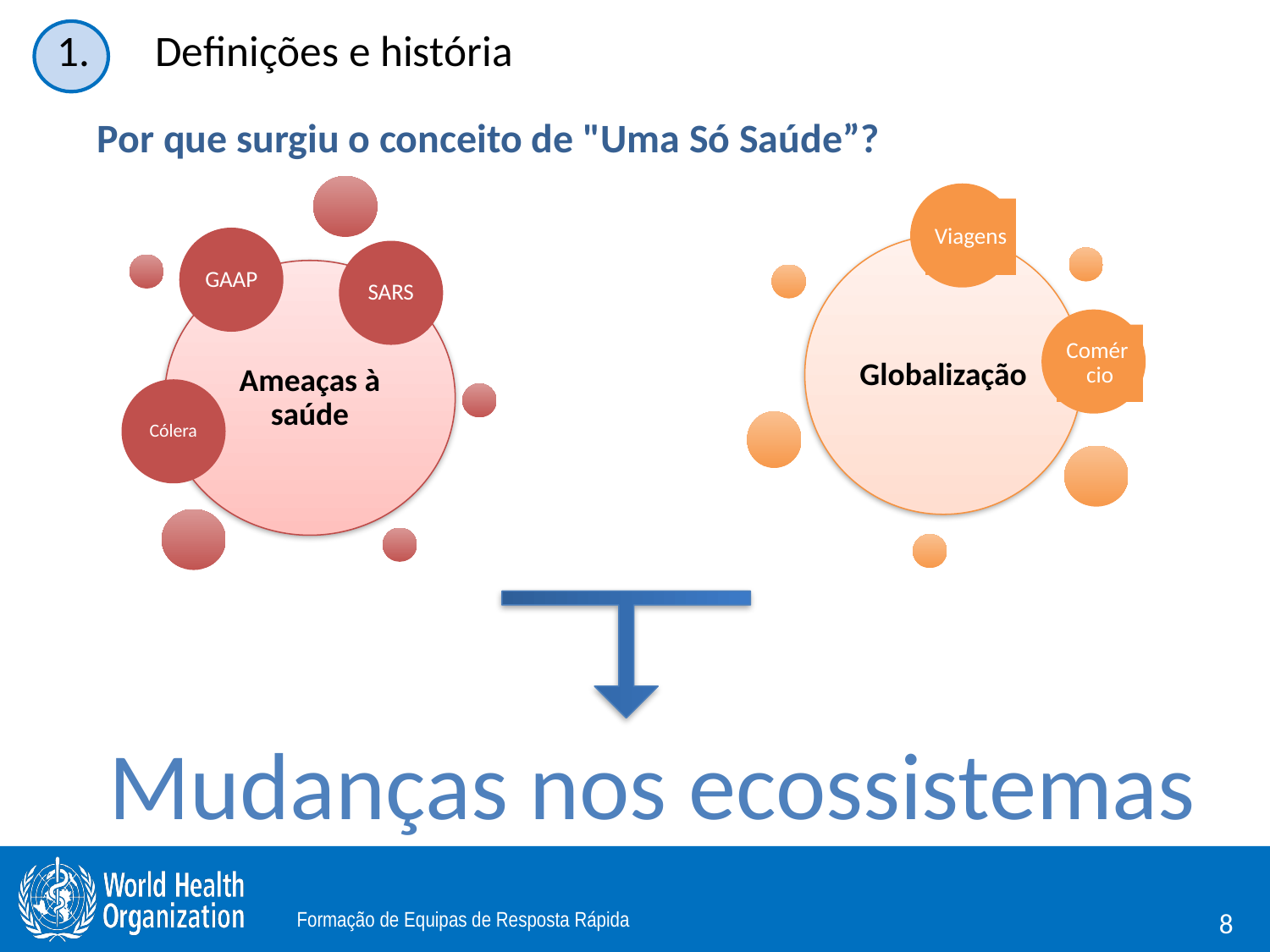

# 1.	Definições e história

Por que surgiu o conceito de "Uma Só Saúde”?

GAAP

SARS

Ameaças à saúde

Cólera

Viagens

Globalização

Comér  cio

Mudanças nos ecossistemas